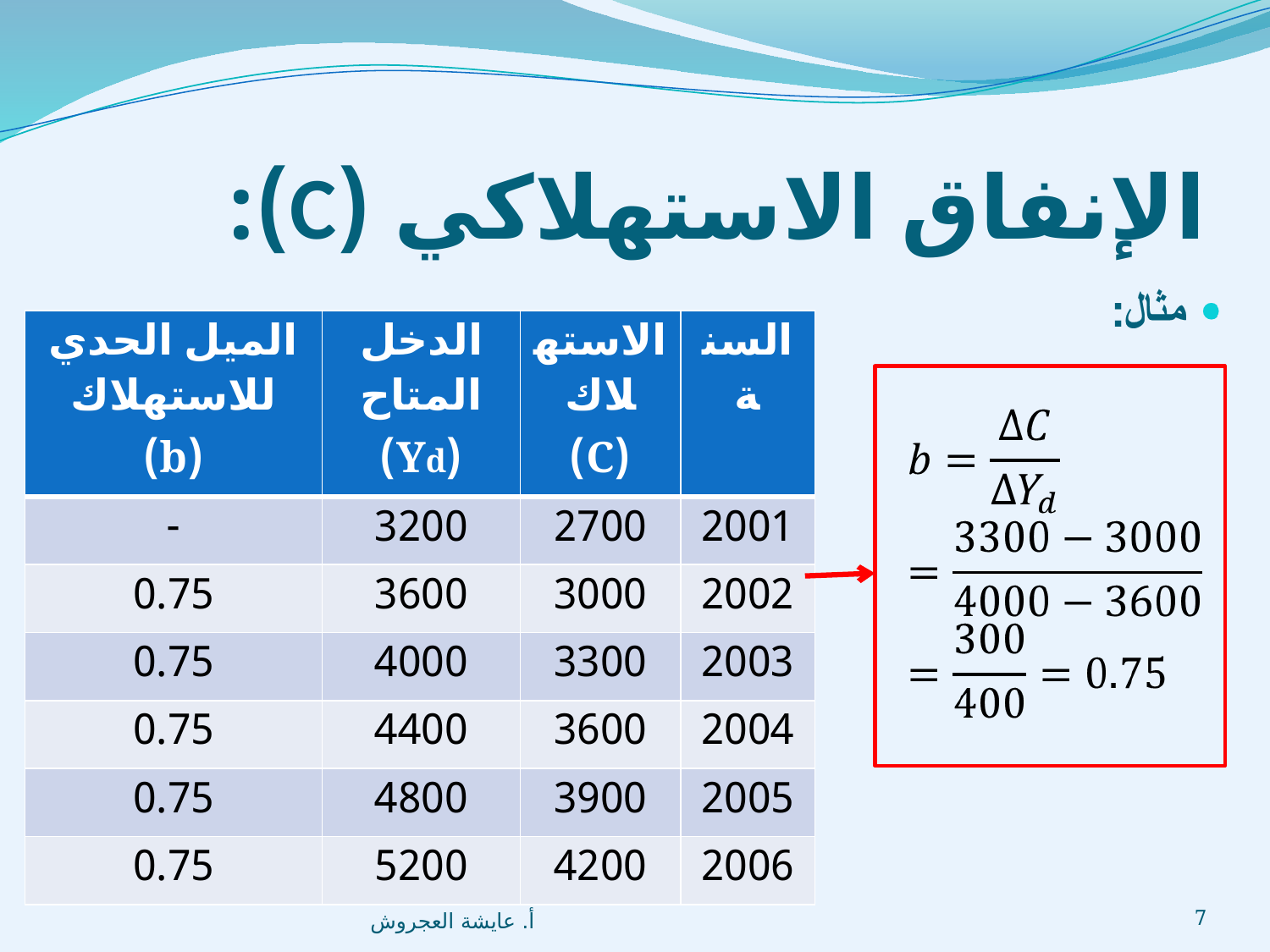

# الإنفاق الاستهلاكي (C):

| الميل الحدي للاستهلاك (b) | الدخل المتاح (Yd) | الاستهلاك (C) | السنة |
| --- | --- | --- | --- |
| - | 3200 | 2700 | 2001 |
| 0.75 | 3600 | 3000 | 2002 |
| 0.75 | 4000 | 3300 | 2003 |
| 0.75 | 4400 | 3600 | 2004 |
| 0.75 | 4800 | 3900 | 2005 |
| 0.75 | 5200 | 4200 | 2006 |

أ. عايشة العجروش
7